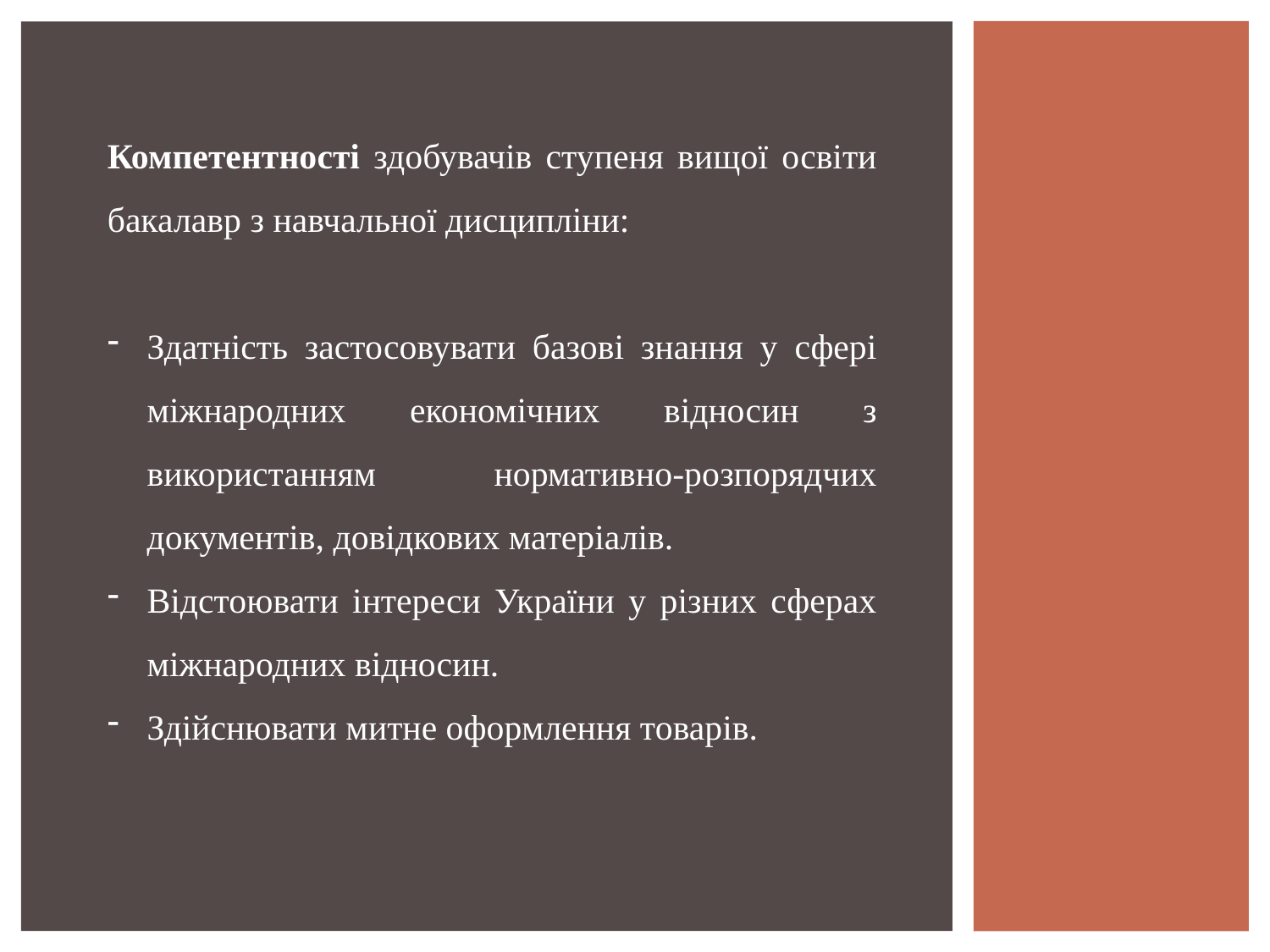

Компетентності здобувачів ступеня вищої освіти бакалавр з навчальної дисципліни:

Здатність застосовувати базові знання у сфері міжнародних економічних відносин з використанням нормативно-розпорядчих документів, довідкових матеріалів.
Відстоювати інтереси України у різних сферах міжнародних відносин.
Здійснювати митне оформлення товарів.